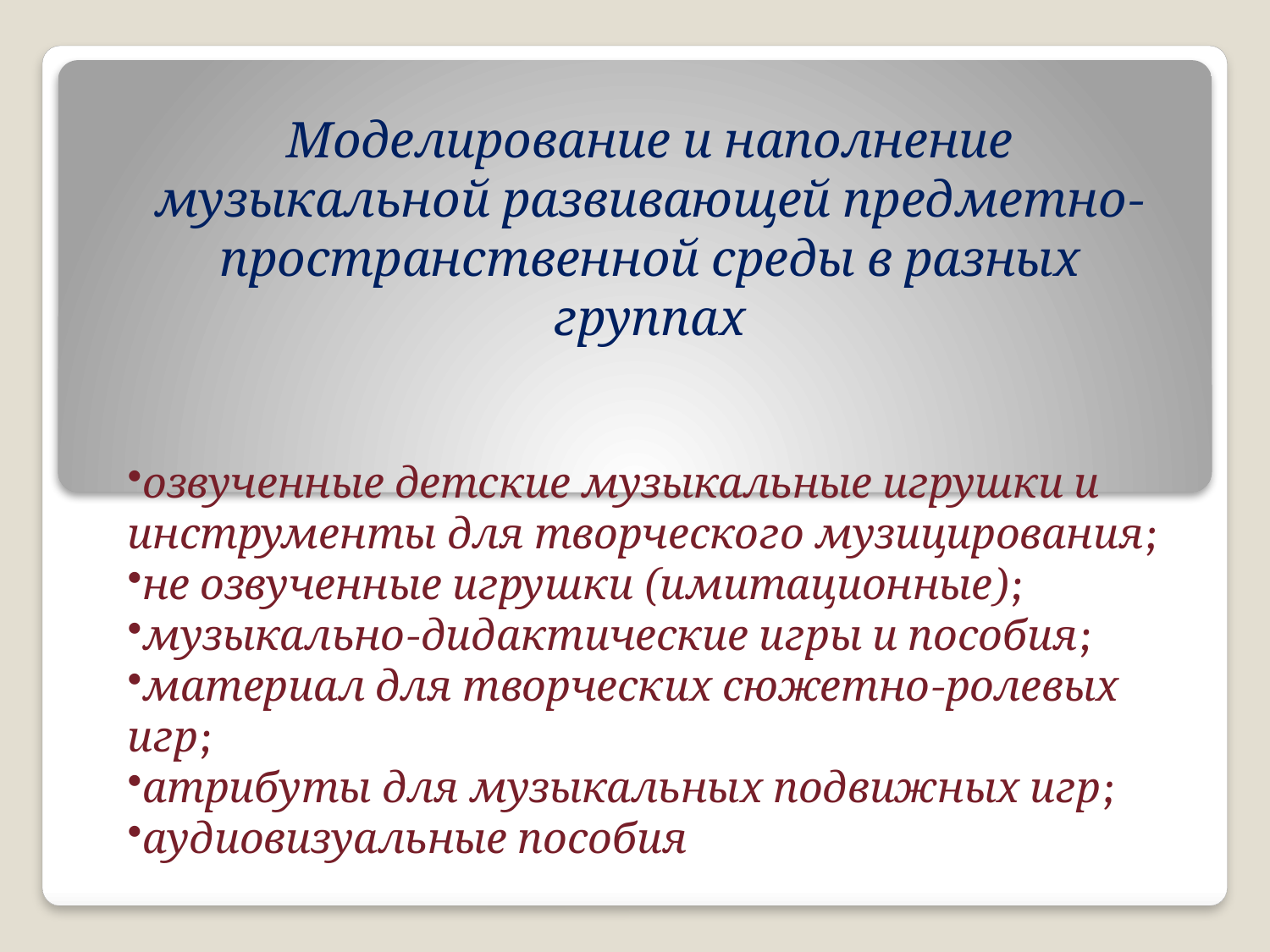

Моделирование и наполнение музыкальной развивающей предметно-пространственной среды в разных группах
озвученные детские музыкальные игрушки и инструменты для творческого музицирования;
не озвученные игрушки (имитационные);
музыкально-дидактические игры и пособия;
материал для творческих сюжетно-ролевых игр;
атрибуты для музыкальных подвижных игр;
аудиовизуальные пособия